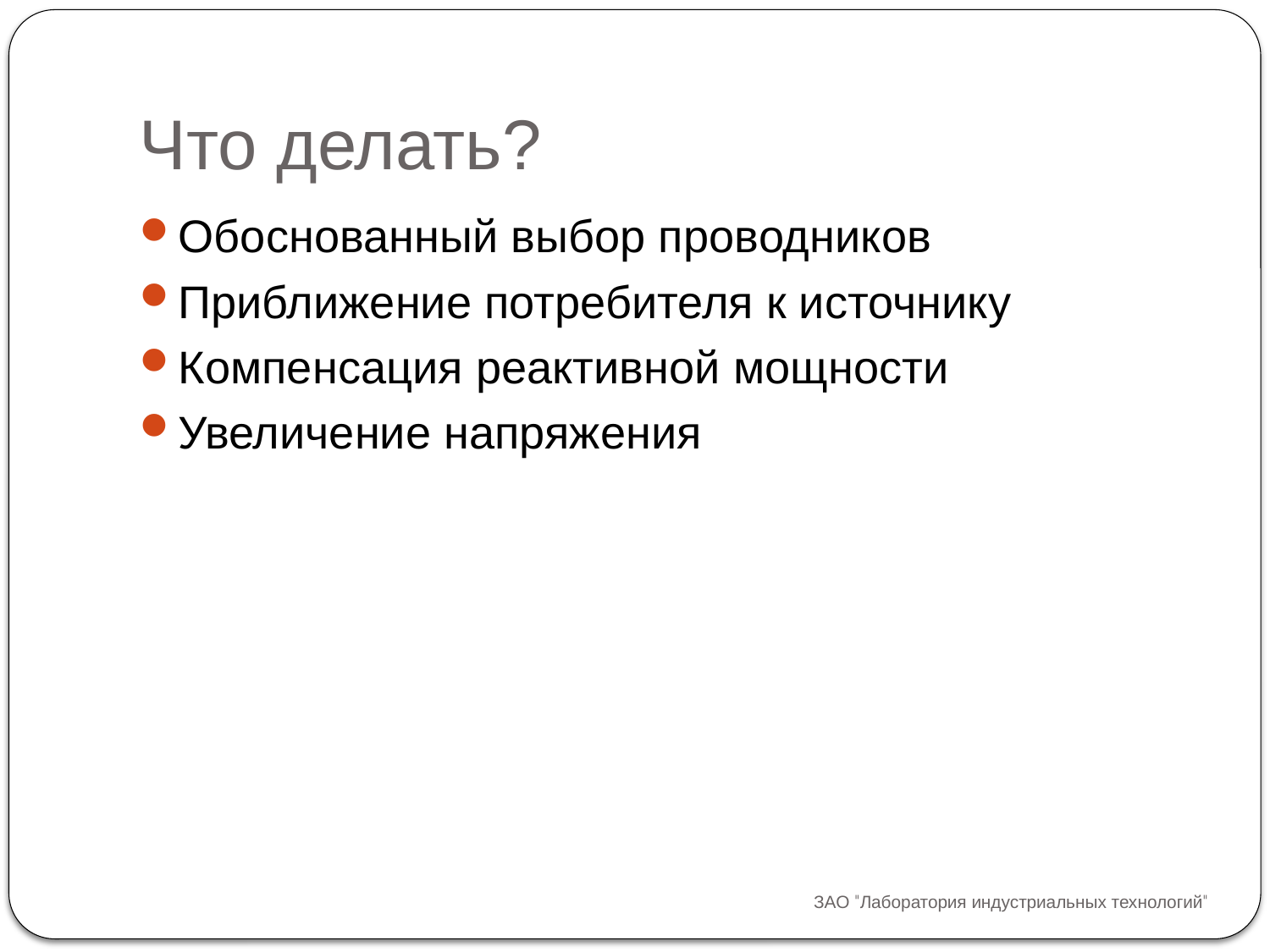

# Что делать?
Обоснованный выбор проводников
Приближение потребителя к источнику
Компенсация реактивной мощности
Увеличение напряжения
ЗАО "Лаборатория индустриальных технологий"